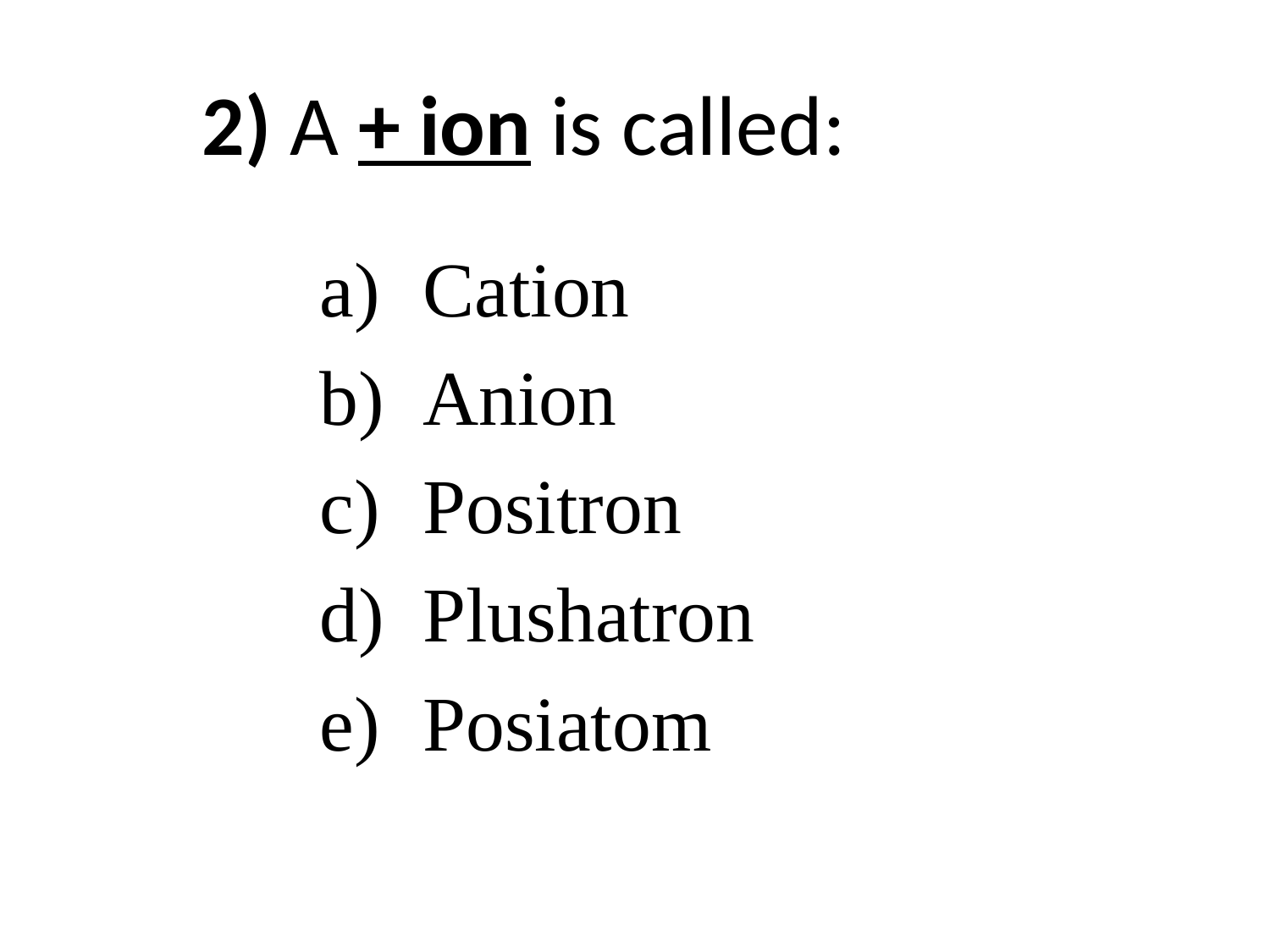

# 2) A + ion is called:
Cation
Anion
Positron
Plushatron
Posiatom